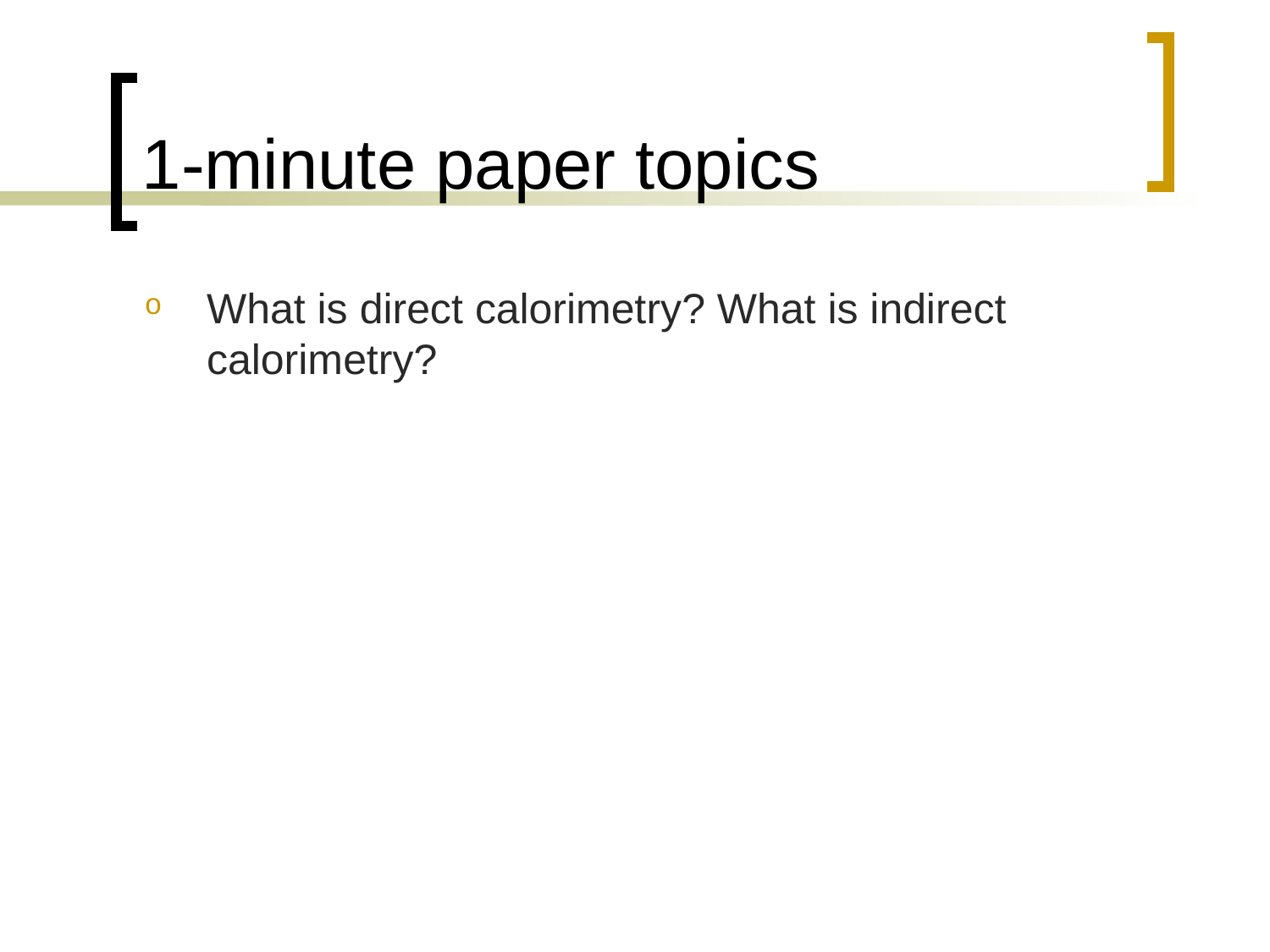

# 1-minute paper topics
What is direct calorimetry? What is indirect calorimetry?